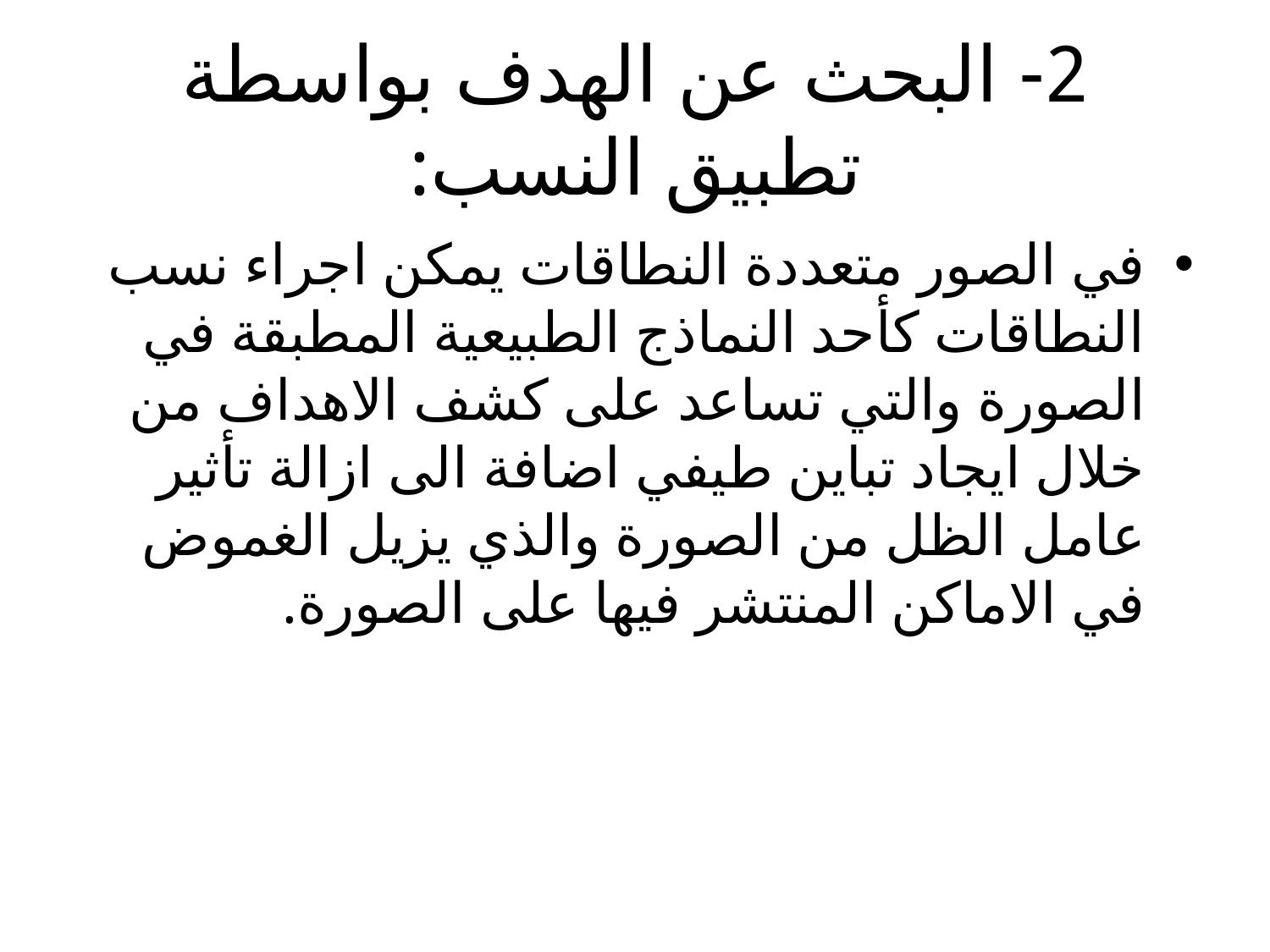

# 2- البحث عن الهدف بواسطة تطبيق النسب:
في الصور متعددة النطاقات يمكن اجراء نسب النطاقات كأحد النماذج الطبيعية المطبقة في الصورة والتي تساعد على كشف الاهداف من خلال ايجاد تباين طيفي اضافة الى ازالة تأثير عامل الظل من الصورة والذي يزيل الغموض في الاماكن المنتشر فيها على الصورة.